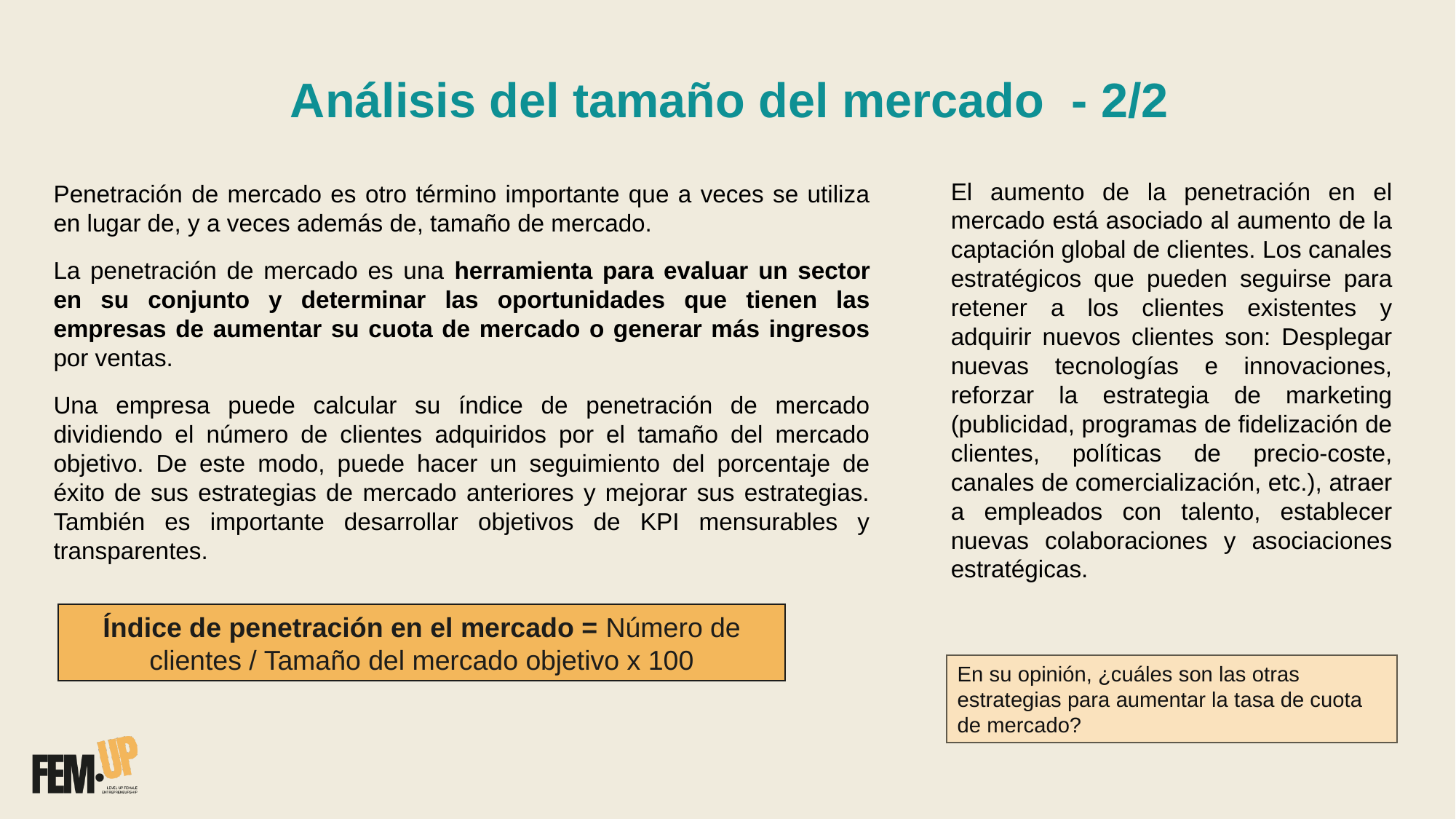

Análisis del tamaño del mercado ​ - 2/2
El aumento de la penetración en el mercado está asociado al aumento de la captación global de clientes. Los canales estratégicos que pueden seguirse para retener a los clientes existentes y adquirir nuevos clientes son: Desplegar nuevas tecnologías e innovaciones, reforzar la estrategia de marketing (publicidad, programas de fidelización de clientes, políticas de precio-coste, canales de comercialización, etc.), atraer a empleados con talento, establecer nuevas colaboraciones y asociaciones estratégicas.
Penetración de mercado es otro término importante que a veces se utiliza en lugar de, y a veces además de, tamaño de mercado.
La penetración de mercado es una herramienta para evaluar un sector en su conjunto y determinar las oportunidades que tienen las empresas de aumentar su cuota de mercado o generar más ingresos por ventas.
Una empresa puede calcular su índice de penetración de mercado dividiendo el número de clientes adquiridos por el tamaño del mercado objetivo. De este modo, puede hacer un seguimiento del porcentaje de éxito de sus estrategias de mercado anteriores y mejorar sus estrategias. También es importante desarrollar objetivos de KPI mensurables y transparentes.
Índice de penetración en el mercado = Número de clientes / Tamaño del mercado objetivo x 100
En su opinión, ¿cuáles son las otras estrategias para aumentar la tasa de cuota de mercado?